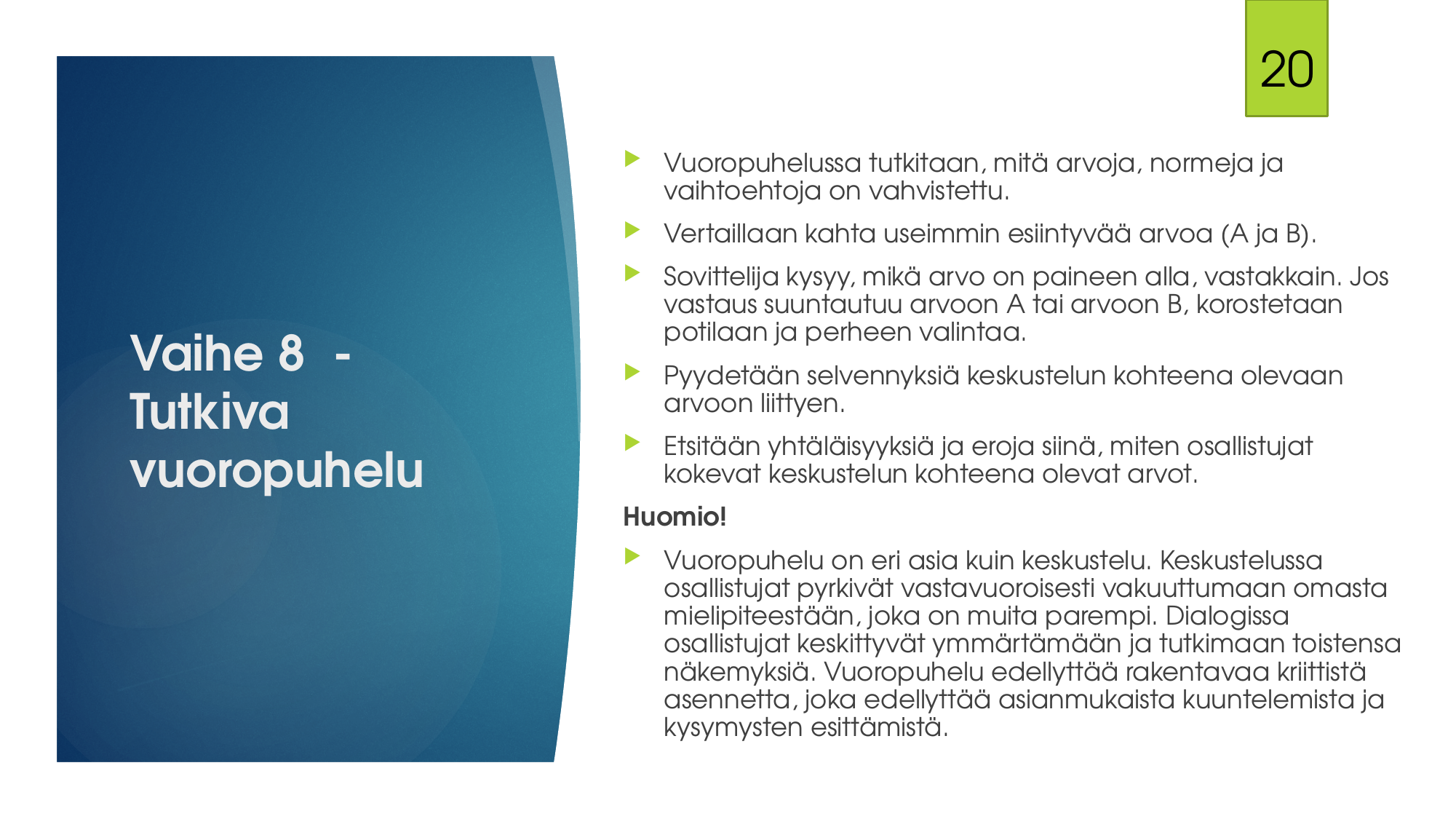

20
Vuoropuhelussa tutkitaan, mitä arvoja, normeja ja vaihtoehtoja on vahvistettu.
Vertaillaan kahta useimmin esiintyvää arvoa (A ja B).
Sovittelija kysyy, mikä arvo on paineen alla, vastakkain. Jos vastaus suuntautuu arvoon A tai arvoon B, korostetaan potilaan ja perheen valintaa.
Pyydetään selvennyksiä keskustelun kohteena olevaan arvoon liittyen.
Etsitään yhtäläisyyksiä ja eroja siinä, miten osallistujat kokevat keskustelun kohteena olevat arvot.
Huomio!
Vuoropuhelu on eri asia kuin keskustelu. Keskustelussa osallistujat pyrkivät vastavuoroisesti vakuuttumaan omasta mielipiteestään, joka on muita parempi. Dialogissa osallistujat keskittyvät ymmärtämään ja tutkimaan toistensa näkemyksiä. Vuoropuhelu edellyttää rakentavaa kriittistä asennetta, joka edellyttää asianmukaista kuuntelemista ja kysymysten esittämistä.
# Vaihe 8  - Tutkiva vuoropuhelu